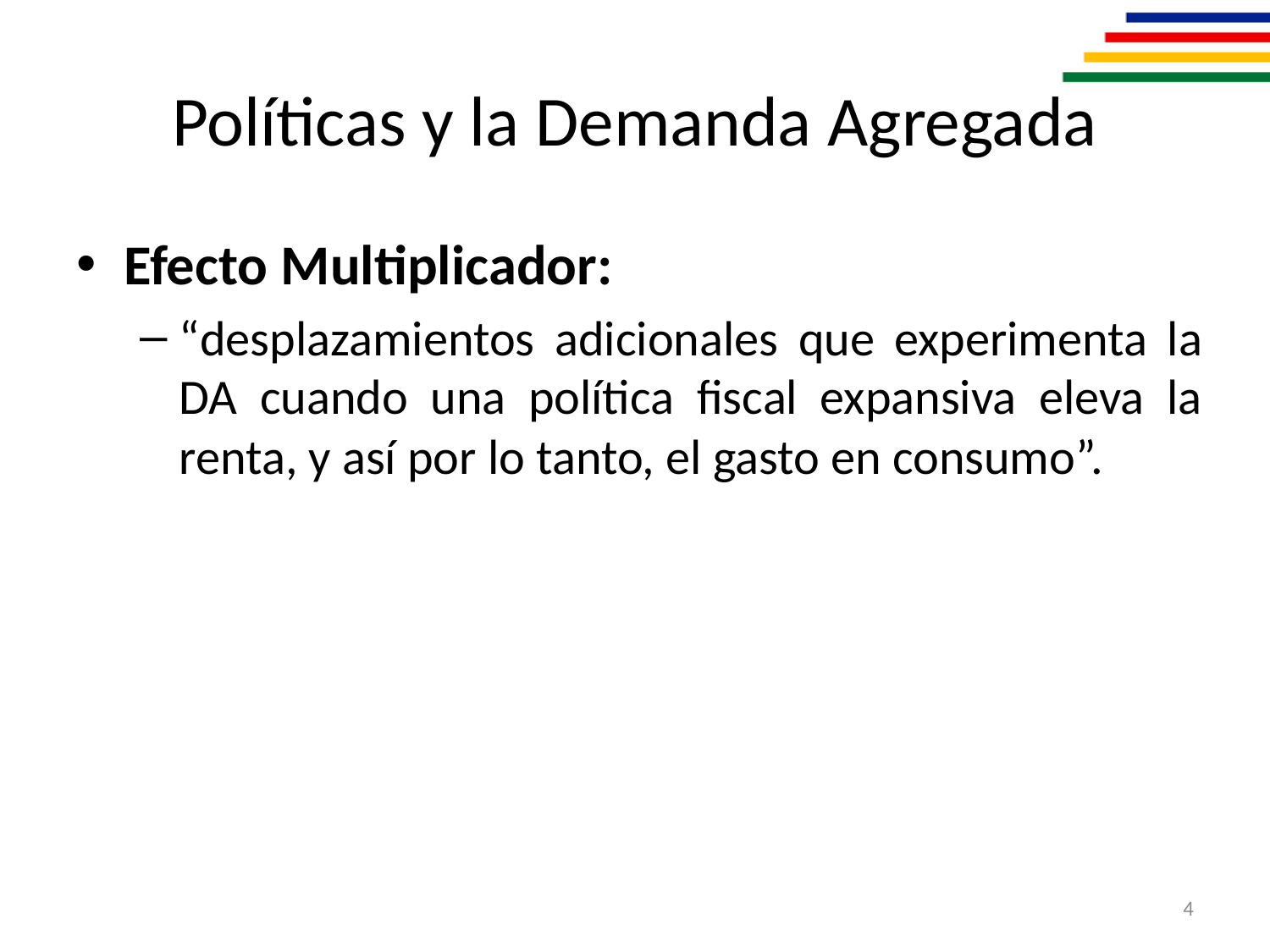

# Políticas y la Demanda Agregada
Efecto Multiplicador:
“desplazamientos adicionales que experimenta la DA cuando una política fiscal expansiva eleva la renta, y así por lo tanto, el gasto en consumo”.

4